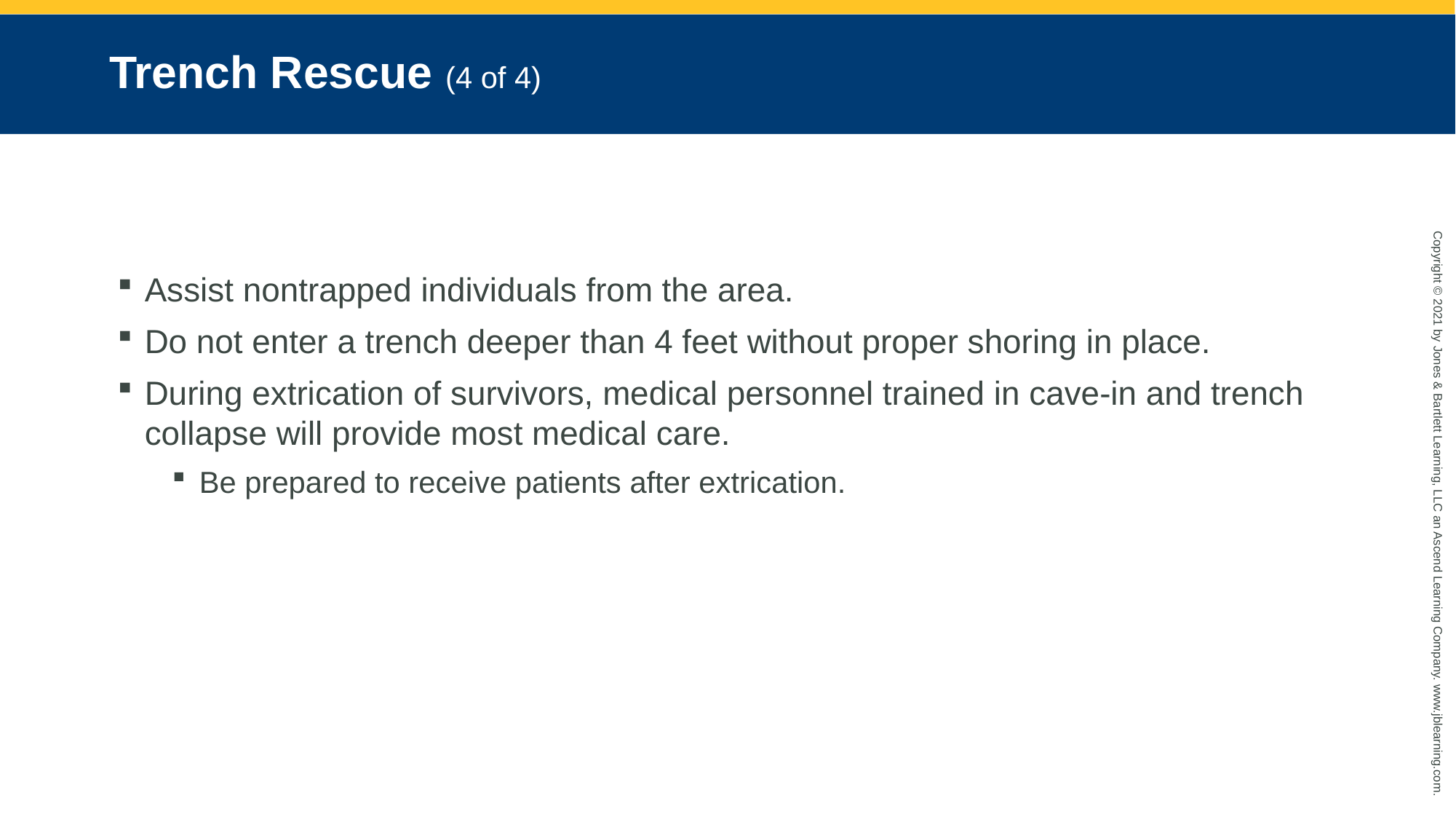

# Trench Rescue (4 of 4)
Assist nontrapped individuals from the area.
Do not enter a trench deeper than 4 feet without proper shoring in place.
During extrication of survivors, medical personnel trained in cave-in and trench collapse will provide most medical care.
Be prepared to receive patients after extrication.